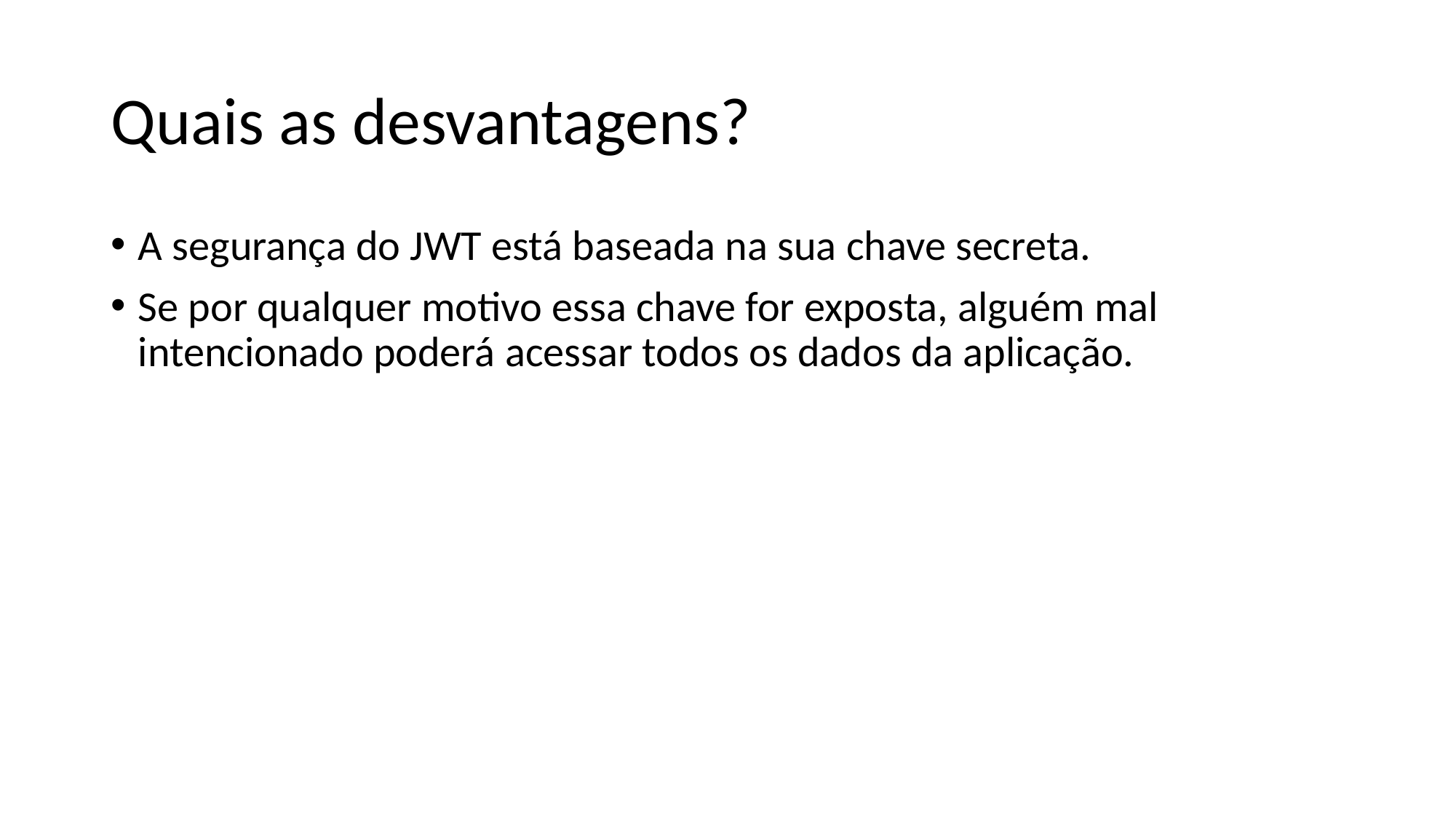

# Quais as desvantagens?
A segurança do JWT está baseada na sua chave secreta.
Se por qualquer motivo essa chave for exposta, alguém mal intencionado poderá acessar todos os dados da aplicação.